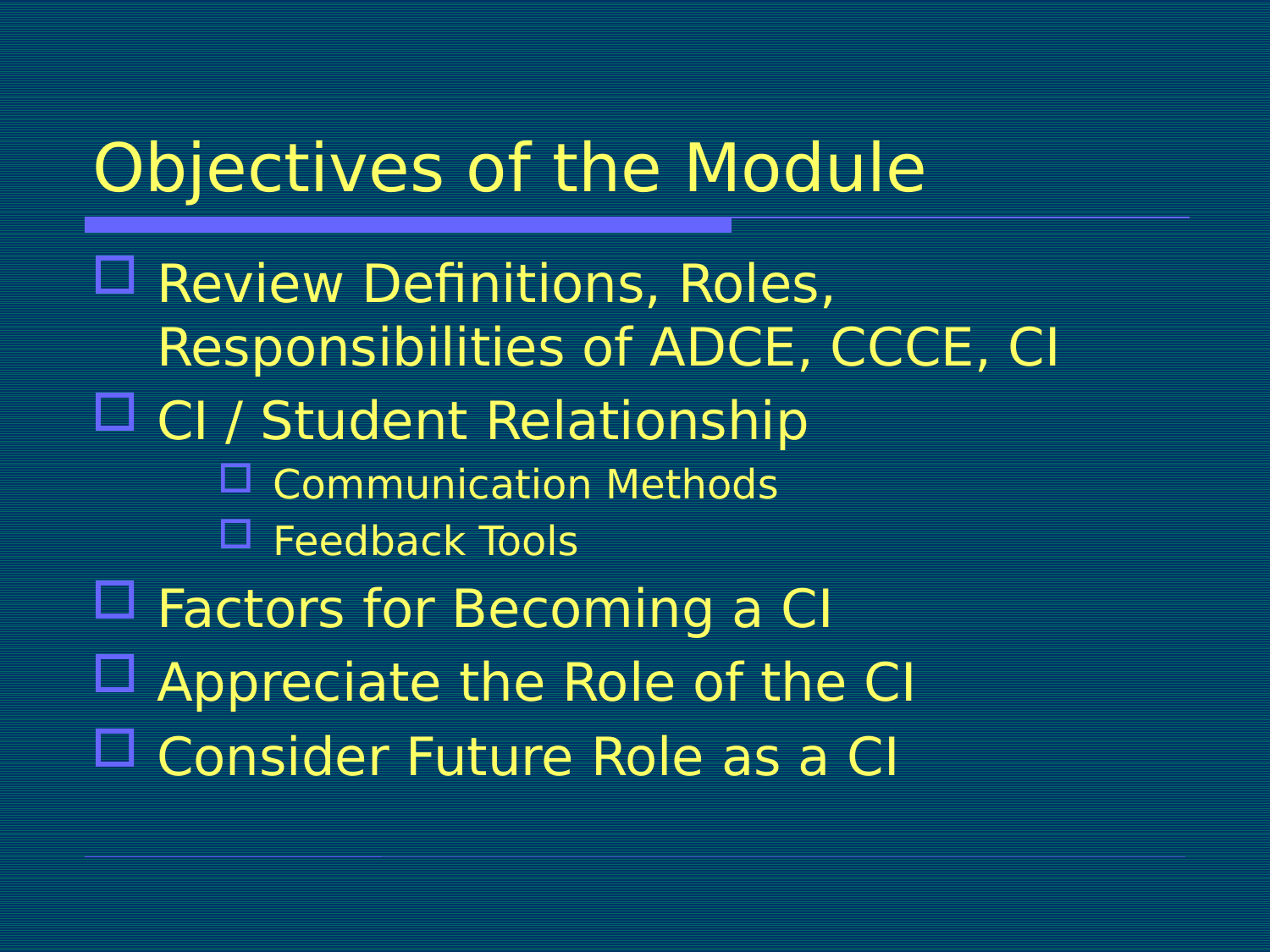

# Objectives of the Module
Review Definitions, Roles, Responsibilities of ADCE, CCCE, CI
CI / Student Relationship
Communication Methods
Feedback Tools
Factors for Becoming a CI
Appreciate the Role of the CI
Consider Future Role as a CI